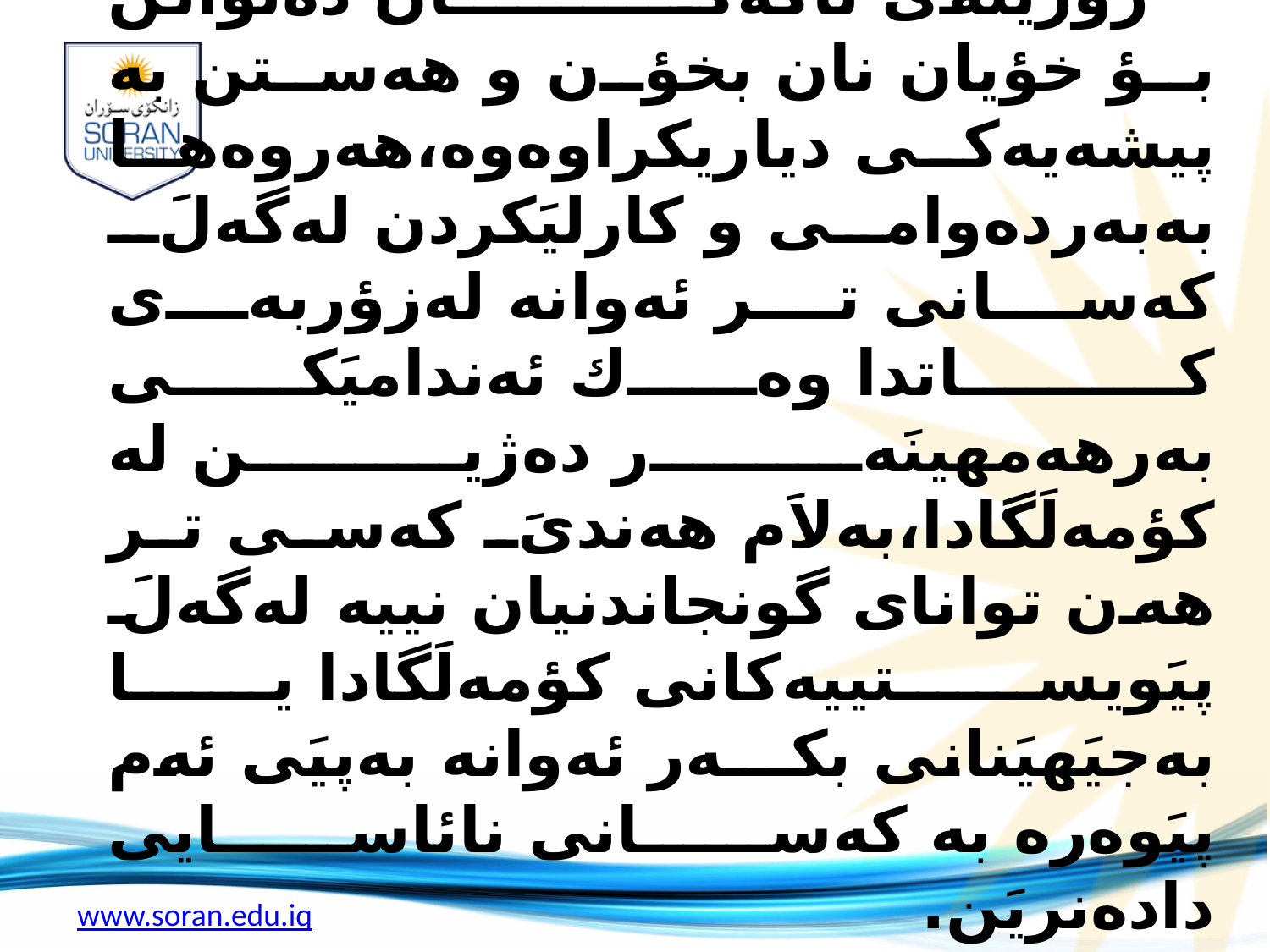

4-پيَوه‌رى به‌جيَهيَنانى بكه‌ر(معيار الاداء الفاعل)
   زؤرينه‌ى تاكه‌كـــــــــــان ده‌توانن بؤ خؤيان نان بخؤن و هه‌ستن به‌ پيشه‌يه‌كى دياريكراوه‌وه‌،هه‌روه‌ها به‌به‌رده‌وامى و كارليَكردن له‌گه‌لَ كه‌سانى تر ئه‌وانه‌ له‌زؤربه‌ى كــــاتدا وه‌ك ئه‌نداميَكى به‌رهه‌مهينَه‌ر ده‌ژين له‌ كؤمه‌لَگادا،به‌لاَم هه‌ندىَ كه‌سى تر هه‌ن تواناى گونجاندنيان نييه‌ له‌گه‌لَ پيَويستييه‌كانى كؤمه‌لَگادا يا به‌جيَهيَنانى بكـــه‌ر ئه‌وانه‌ به‌پيَى ئه‌م پيَوه‌ره‌ به‌ كه‌سانى نائاسايى داده‌نريَن.